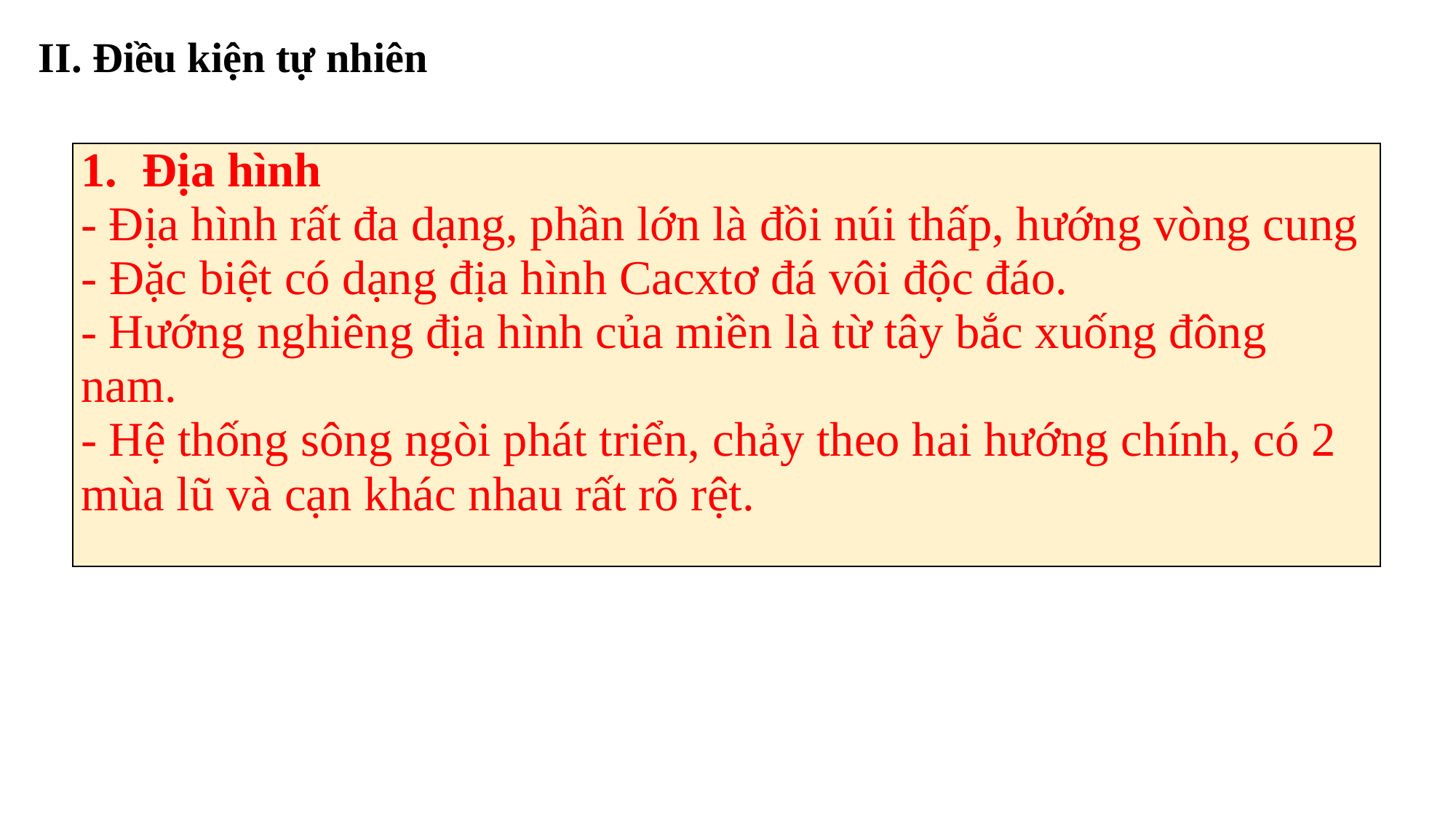

II. Điều kiện tự nhiên
| Địa hình - Địa hình rất đa dạng, phần lớn là đồi núi thấp, hướng vòng cung - Đặc biệt có dạng địa hình Cacxtơ đá vôi độc đáo. - Hướng nghiêng địa hình của miền là từ tây bắc xuống đông nam. - Hệ thống sông ngòi phát triển, chảy theo hai hướng chính, có 2 mùa lũ và cạn khác nhau rất rõ rệt. |
| --- |